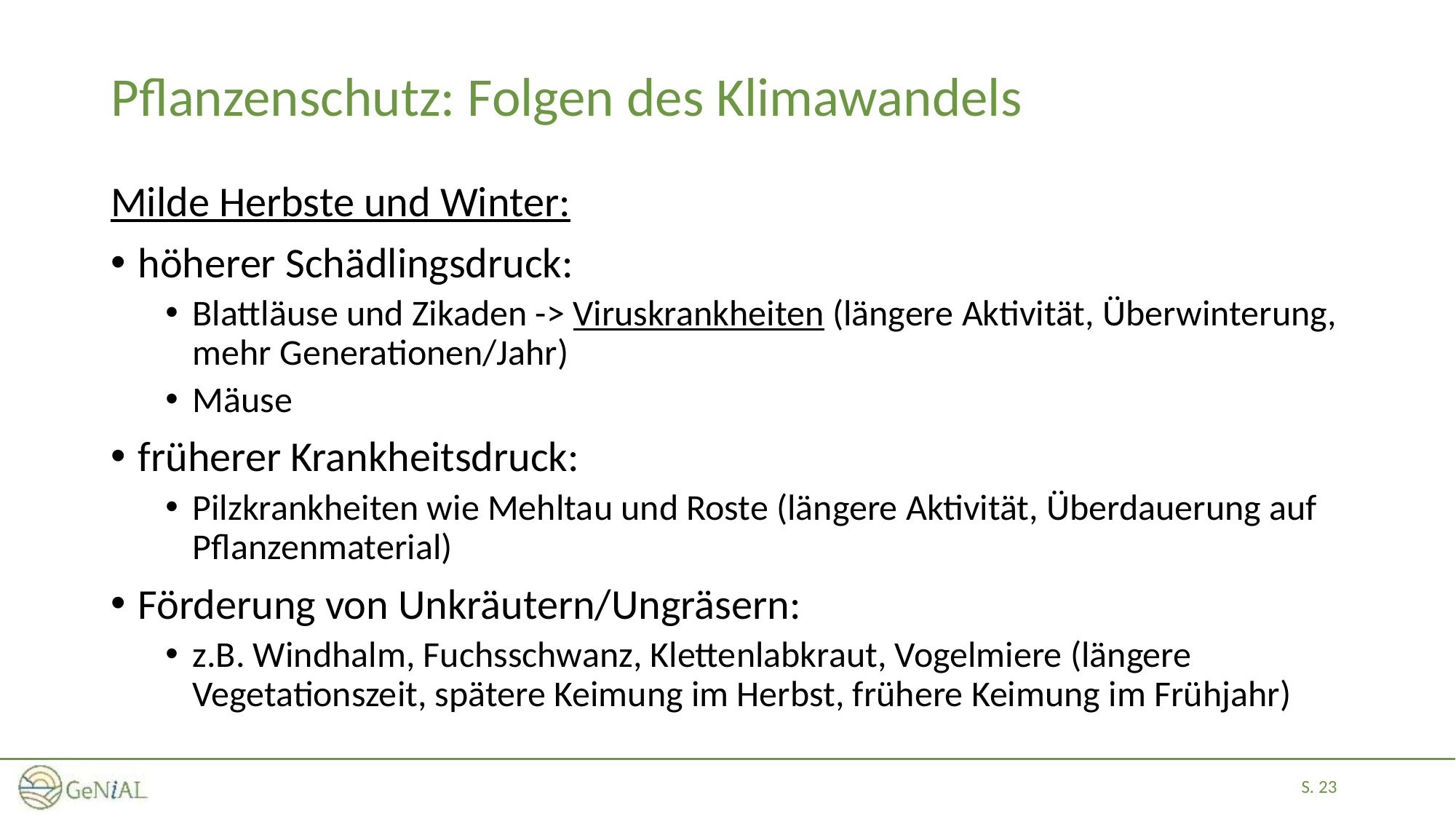

# Pflanzenschutz: Folgen des Klimawandels
Milde Herbste und Winter:
höherer Schädlingsdruck:
Blattläuse und Zikaden -> Viruskrankheiten (längere Aktivität, Überwinterung, mehr Generationen/Jahr)
Mäuse
früherer Krankheitsdruck:
Pilzkrankheiten wie Mehltau und Roste (längere Aktivität, Überdauerung auf Pflanzenmaterial)
Förderung von Unkräutern/Ungräsern:
z.B. Windhalm, Fuchsschwanz, Klettenlabkraut, Vogelmiere (längere Vegetationszeit, spätere Keimung im Herbst, frühere Keimung im Frühjahr)